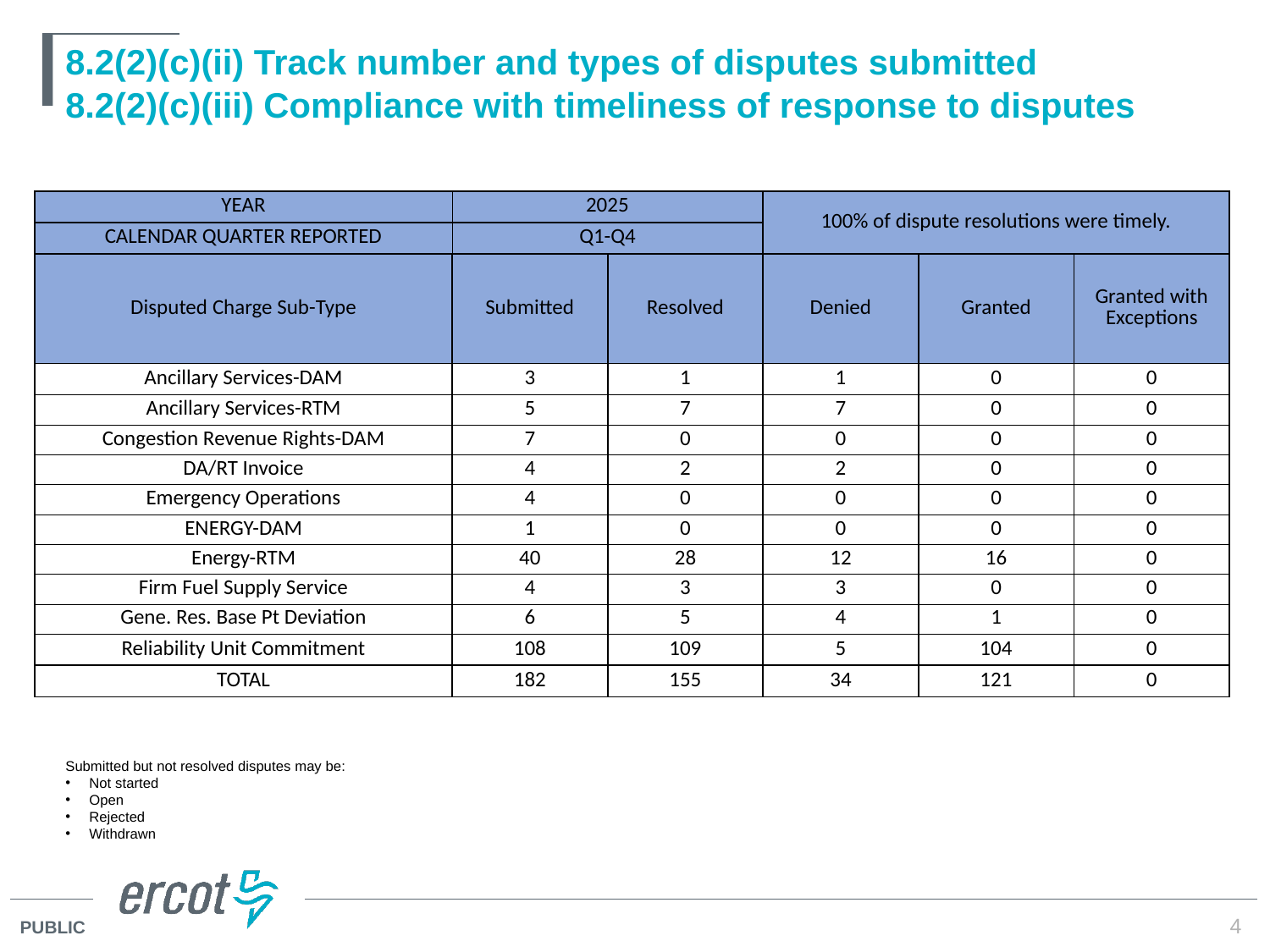

# 8.2(2)(c)(ii) Track number and types of disputes submitted 8.2(2)(c)(iii) Compliance with timeliness of response to disputes
| YEAR | 2025 |  | 100% of dispute resolutions were timely. |  |  |
| --- | --- | --- | --- | --- | --- |
| CALENDAR QUARTER REPORTED | Q1-Q4 |  |  |  |  |
| Disputed Charge Sub-Type | Submitted | Resolved | Denied | Granted | Granted with Exceptions |
| Ancillary Services-DAM | 3 | 1 | 1 | 0 | 0 |
| Ancillary Services-RTM | 5 | 7 | 7 | 0 | 0 |
| Congestion Revenue Rights-DAM | 7 | 0 | 0 | 0 | 0 |
| DA/RT Invoice | 4 | 2 | 2 | 0 | 0 |
| Emergency Operations | 4 | 0 | 0 | 0 | 0 |
| ENERGY-DAM | 1 | 0 | 0 | 0 | 0 |
| Energy-RTM | 40 | 28 | 12 | 16 | 0 |
| Firm Fuel Supply Service | 4 | 3 | 3 | 0 | 0 |
| Gene. Res. Base Pt Deviation | 6 | 5 | 4 | 1 | 0 |
| Reliability Unit Commitment | 108 | 109 | 5 | 104 | 0 |
| TOTAL | 182 | 155 | 34 | 121 | 0 |
Submitted but not resolved disputes may be:
Not started
Open
Rejected
Withdrawn
4